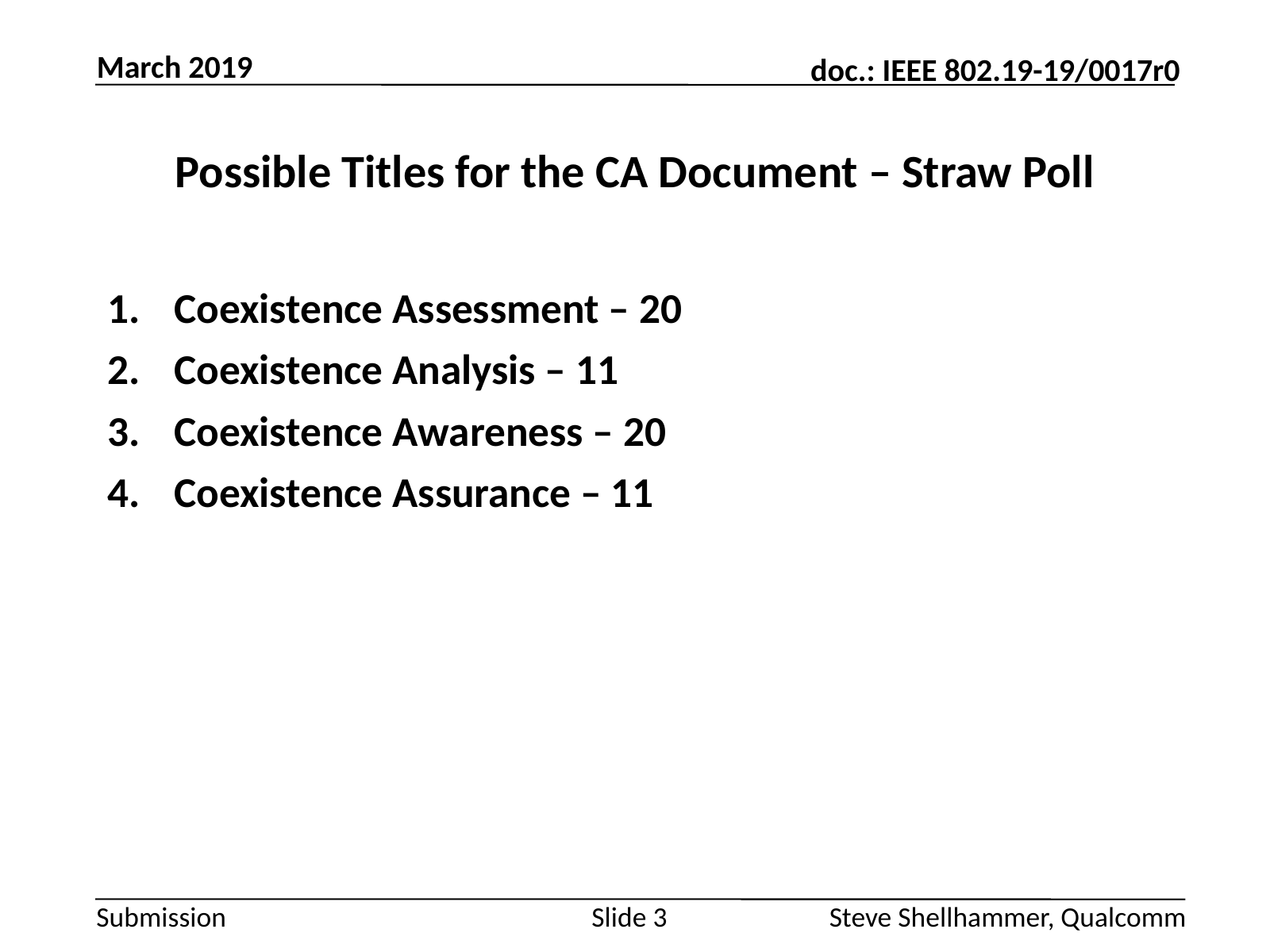

March 2019
# Possible Titles for the CA Document – Straw Poll
Coexistence Assessment – 20
Coexistence Analysis – 11
Coexistence Awareness – 20
Coexistence Assurance – 11

Slide 3
Steve Shellhammer, Qualcomm